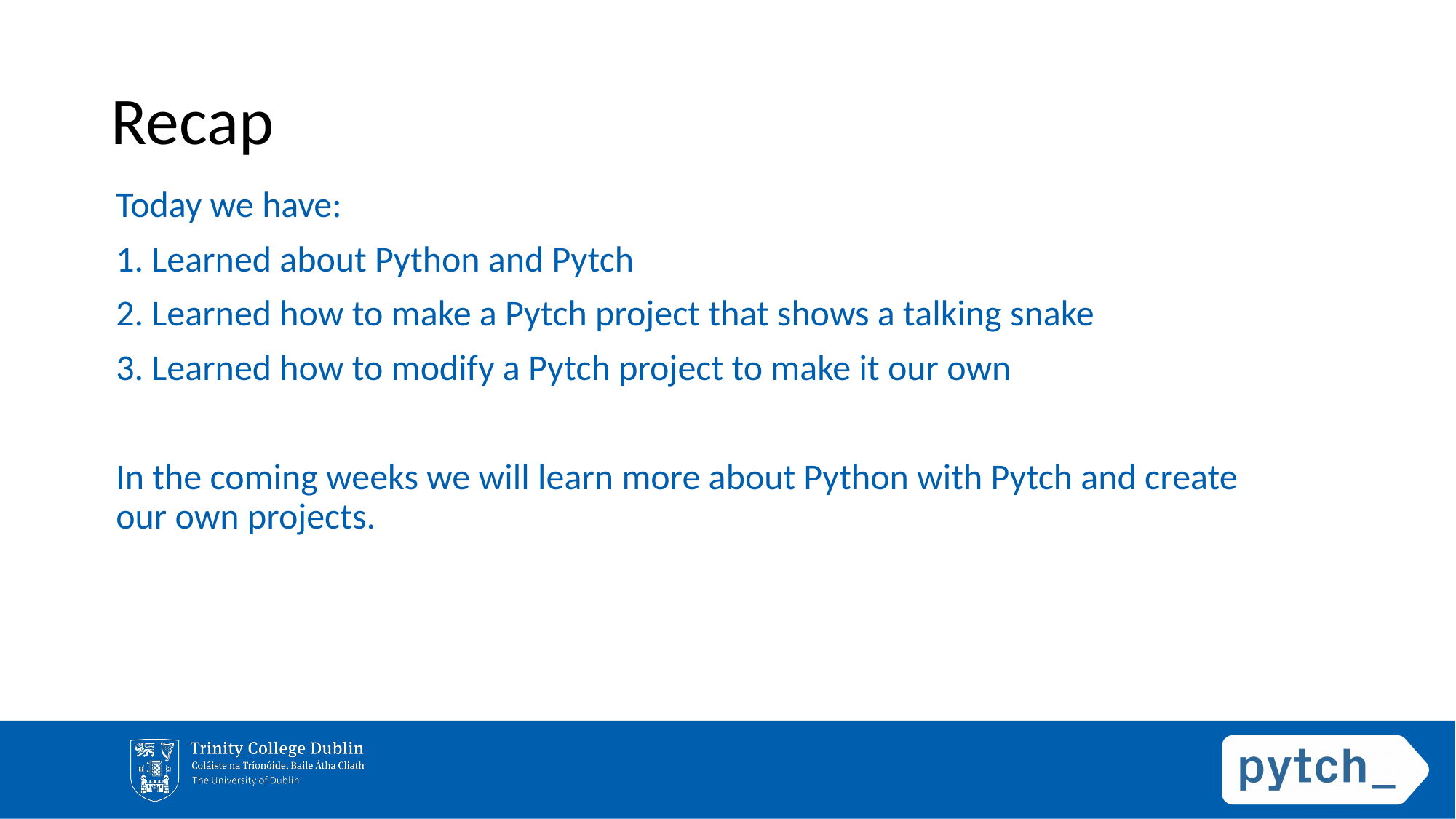

# Recap
Today we have:
1. Learned about Python and Pytch
2. Learned how to make a Pytch project that shows a talking snake
3. Learned how to modify a Pytch project to make it our own

In the coming weeks we will learn more about Python with Pytch and create our own projects.